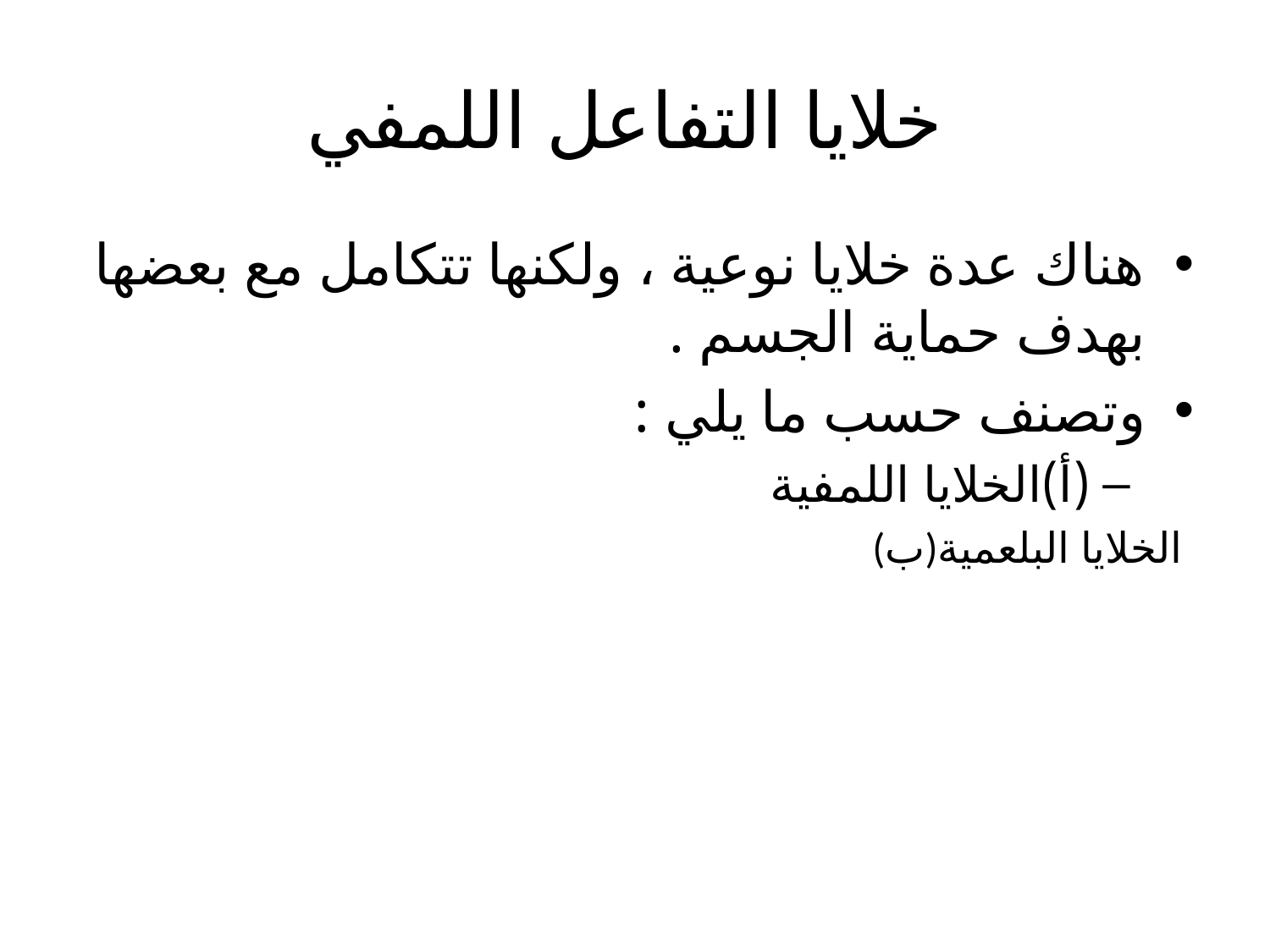

# خلايا التفاعل اللمفي
هناك عدة خلايا نوعية ، ولكنها تتكامل مع بعضها بهدف حماية الجسم .
وتصنف حسب ما يلي :
(أ)الخلايا اللمفية
(ب)الخلايا البلعمية